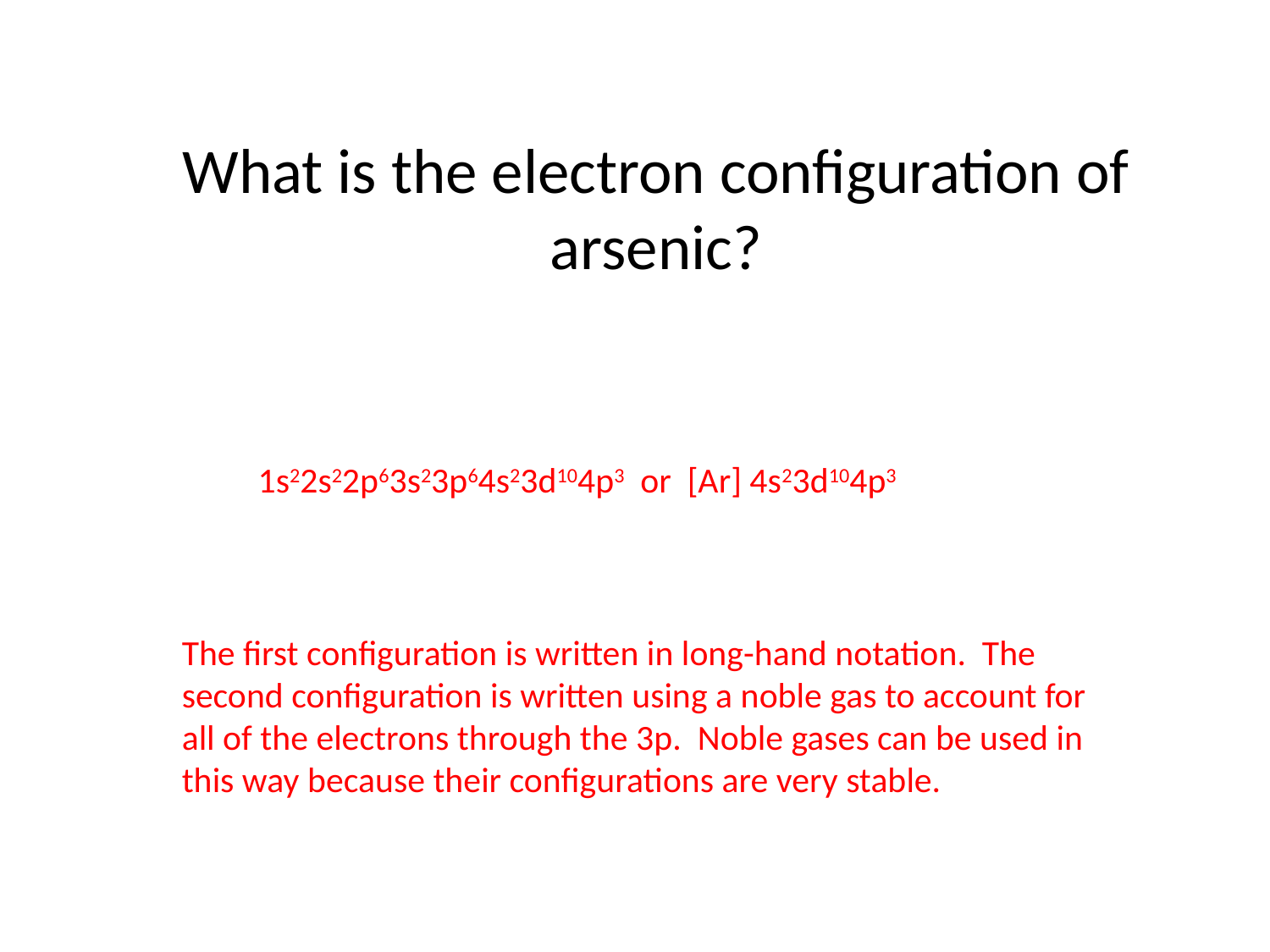

# What is the electron configuration of arsenic?
1s22s22p63s23p64s23d104p3  or  [Ar] 4s23d104p3
The first configuration is written in long-hand notation.  The second configuration is written using a noble gas to account for all of the electrons through the 3p.  Noble gases can be used in this way because their configurations are very stable.